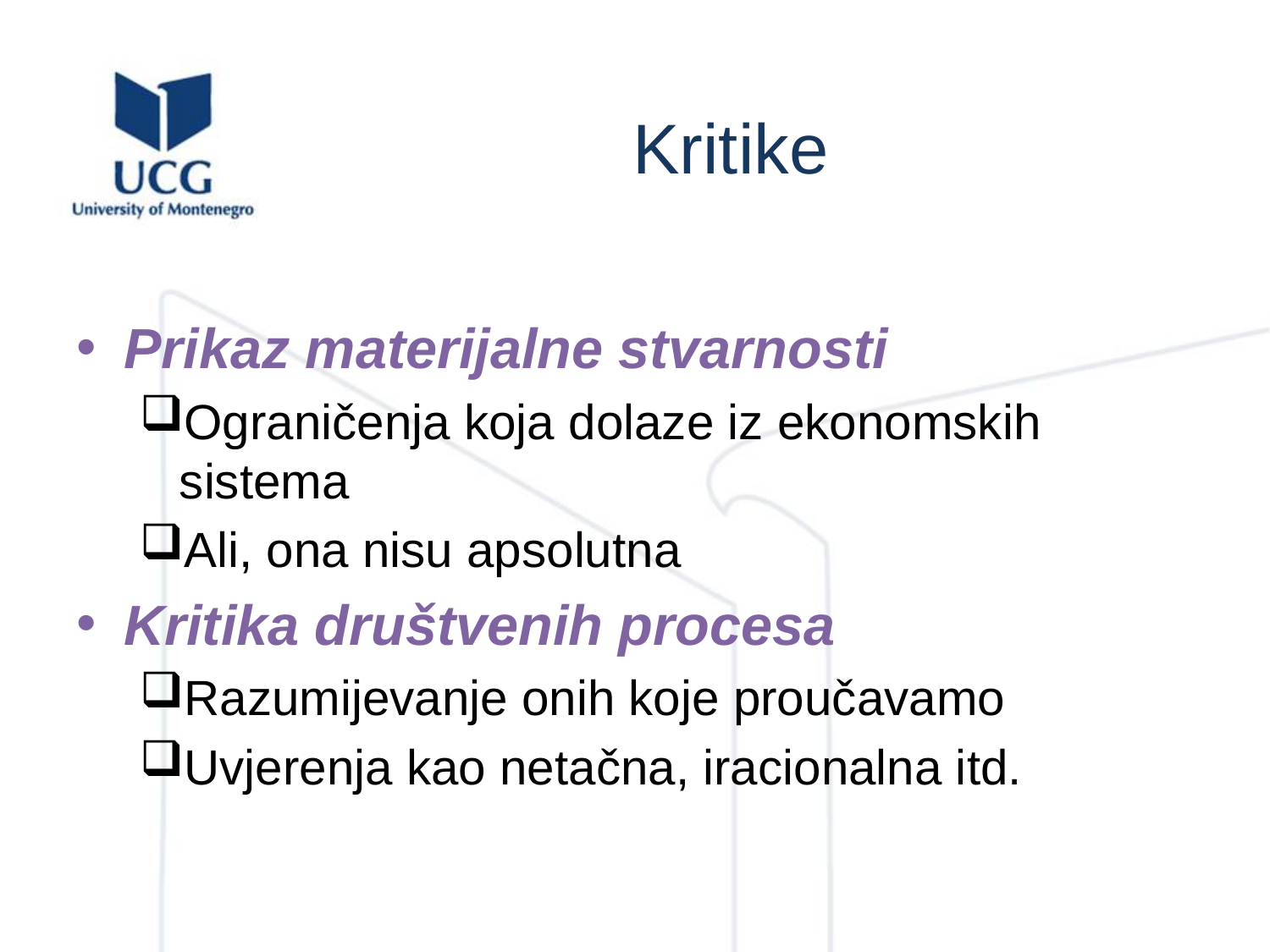

# Kritike
Prikaz materijalne stvarnosti
Ograničenja koja dolaze iz ekonomskih sistema
Ali, ona nisu apsolutna
Kritika društvenih procesa
Razumijevanje onih koje proučavamo
Uvjerenja kao netačna, iracionalna itd.